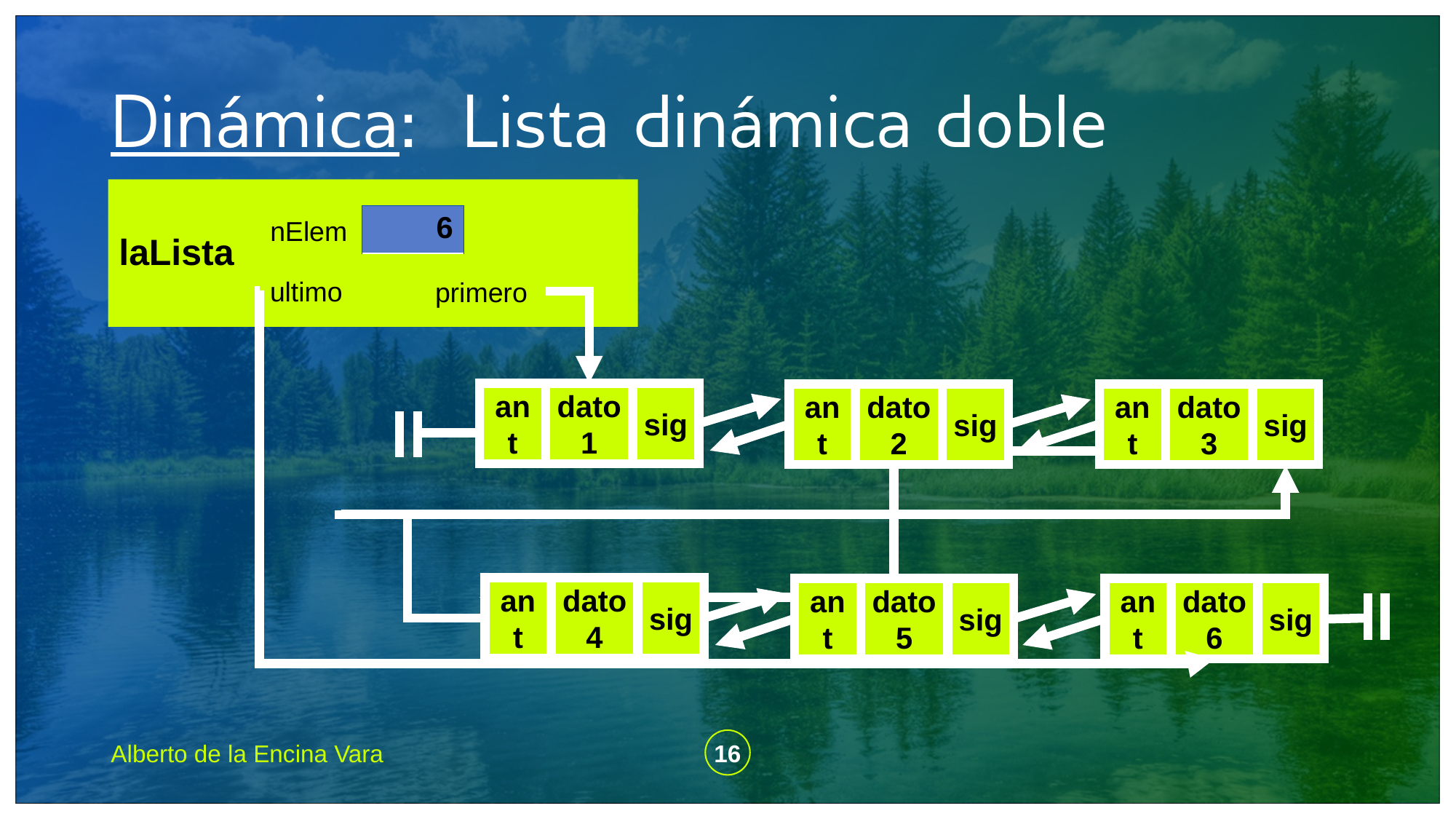

# Dinámica:  Lista dinámica doble

| 6 |
| --- |
nElem
laLista
ultimo
primero
sig
ant
dato1
sig
ant
dato2
sig
ant
dato3
sig
ant
dato4
sig
ant
dato5
sig
ant
dato6
Alberto de la Encina Vara
16